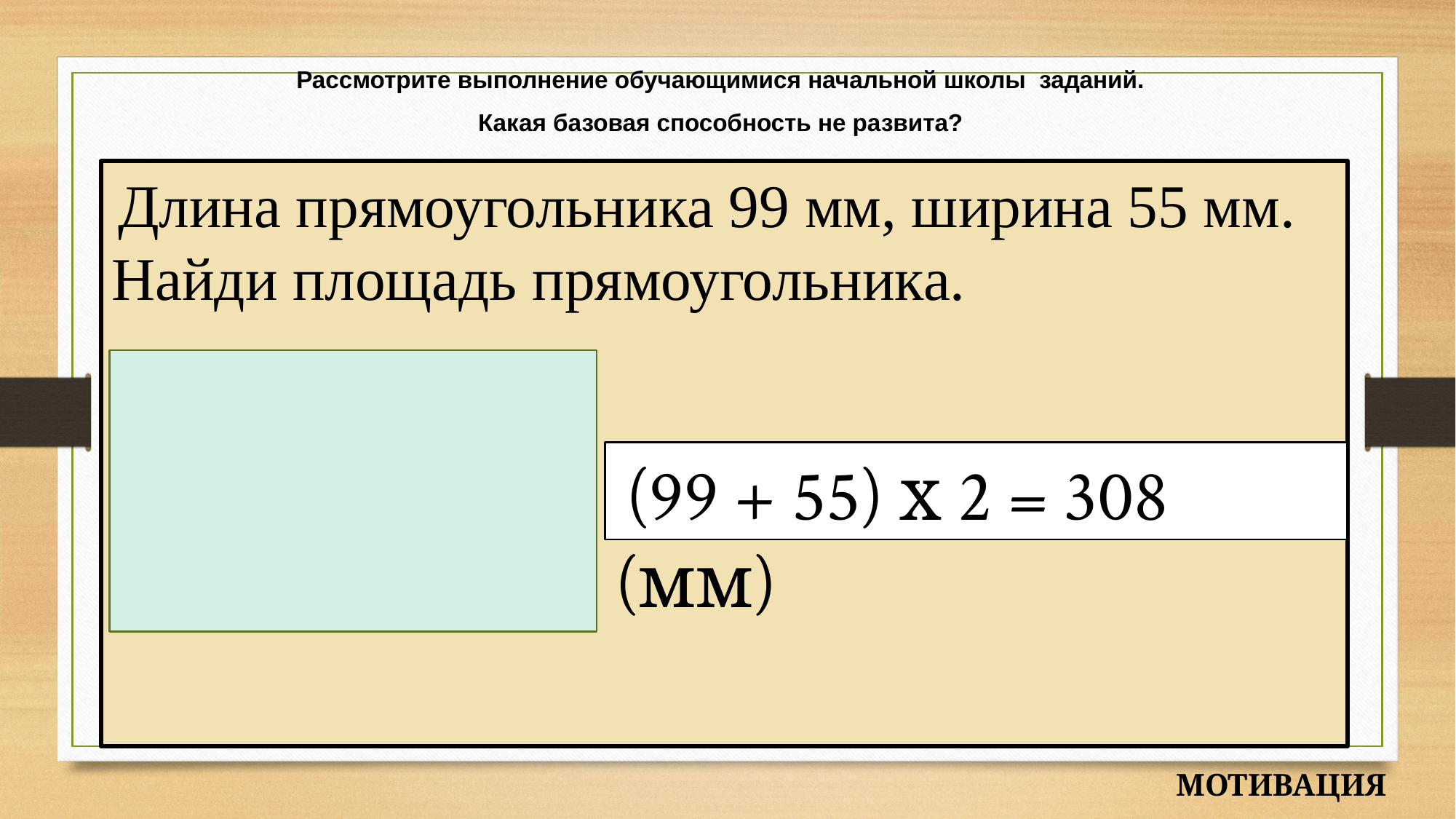

Рассмотрите выполнение обучающимися начальной школы  заданий.
Какая базовая способность не развита?
 Длина прямоугольника 99 мм, ширина 55 мм. Найди площадь прямоугольника.

 (99 + 55) х 2 = 308 (мм)
МОТИВАЦИЯ